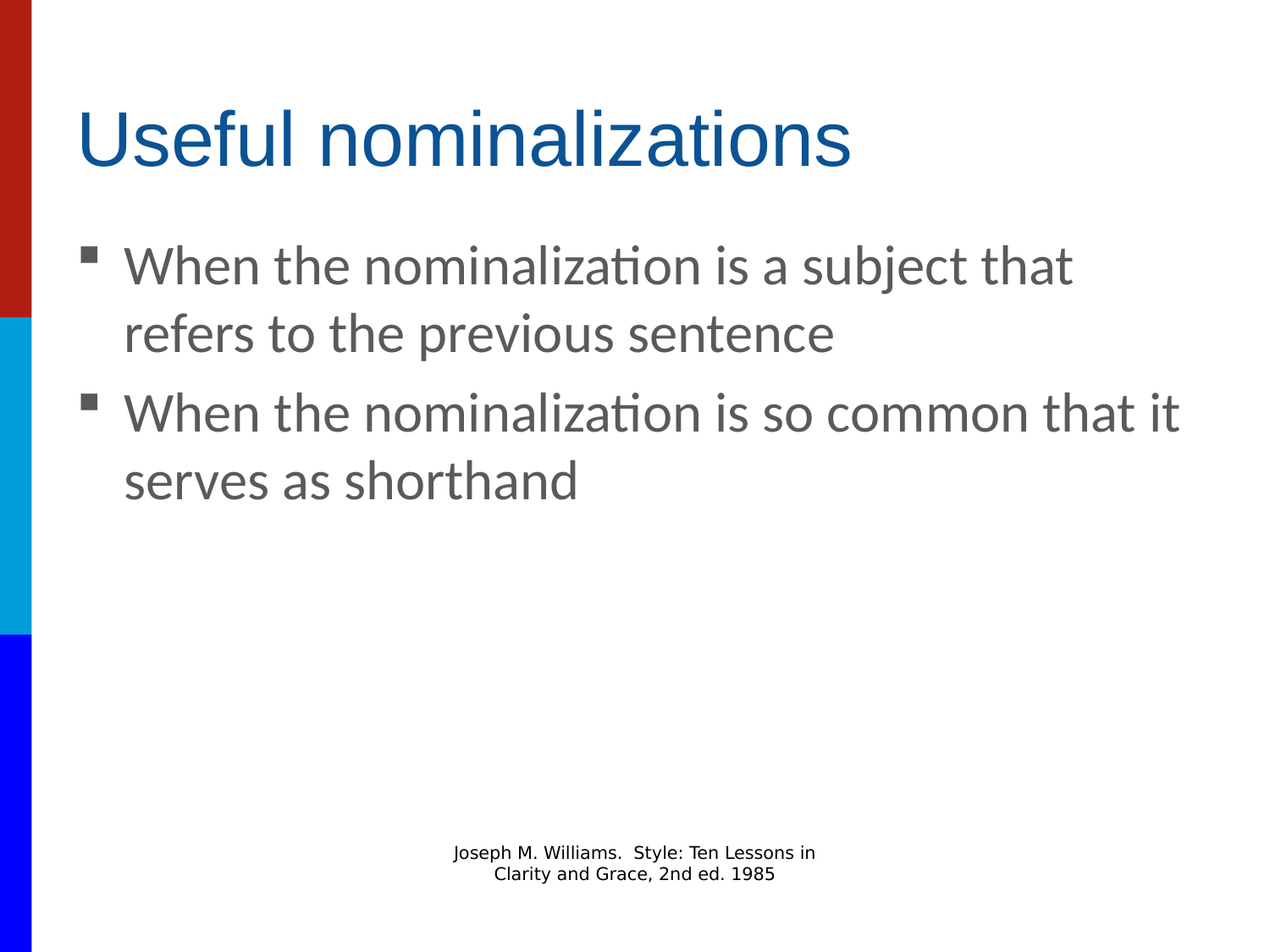

# Useful nominalizations
When the nominalization is a subject that refers to the previous sentence
When the nominalization is so common that it serves as shorthand
Joseph M. Williams.  Style: Ten Lessons in Clarity and Grace, 2nd ed. 1985